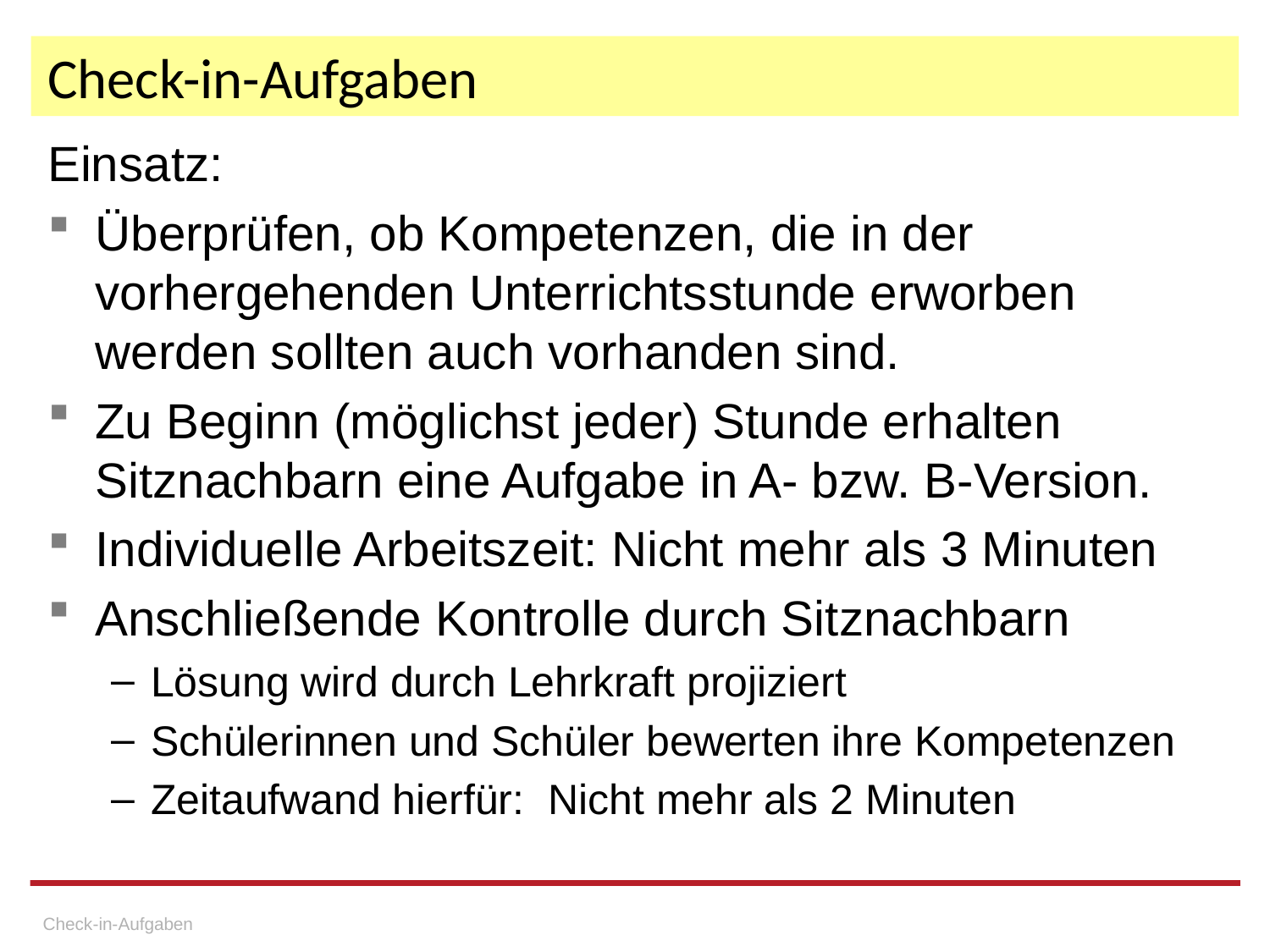

# Check-in-Aufgaben
Einsatz:
Überprüfen, ob Kompetenzen, die in der vorhergehenden Unterrichtsstunde erworben werden sollten auch vorhanden sind.
Zu Beginn (möglichst jeder) Stunde erhalten Sitznachbarn eine Aufgabe in A- bzw. B-Version.
Individuelle Arbeitszeit: Nicht mehr als 3 Minuten
Anschließende Kontrolle durch Sitznachbarn
Lösung wird durch Lehrkraft projiziert
Schülerinnen und Schüler bewerten ihre Kompetenzen
Zeitaufwand hierfür:  Nicht mehr als 2 Minuten

Check-in-Aufgaben